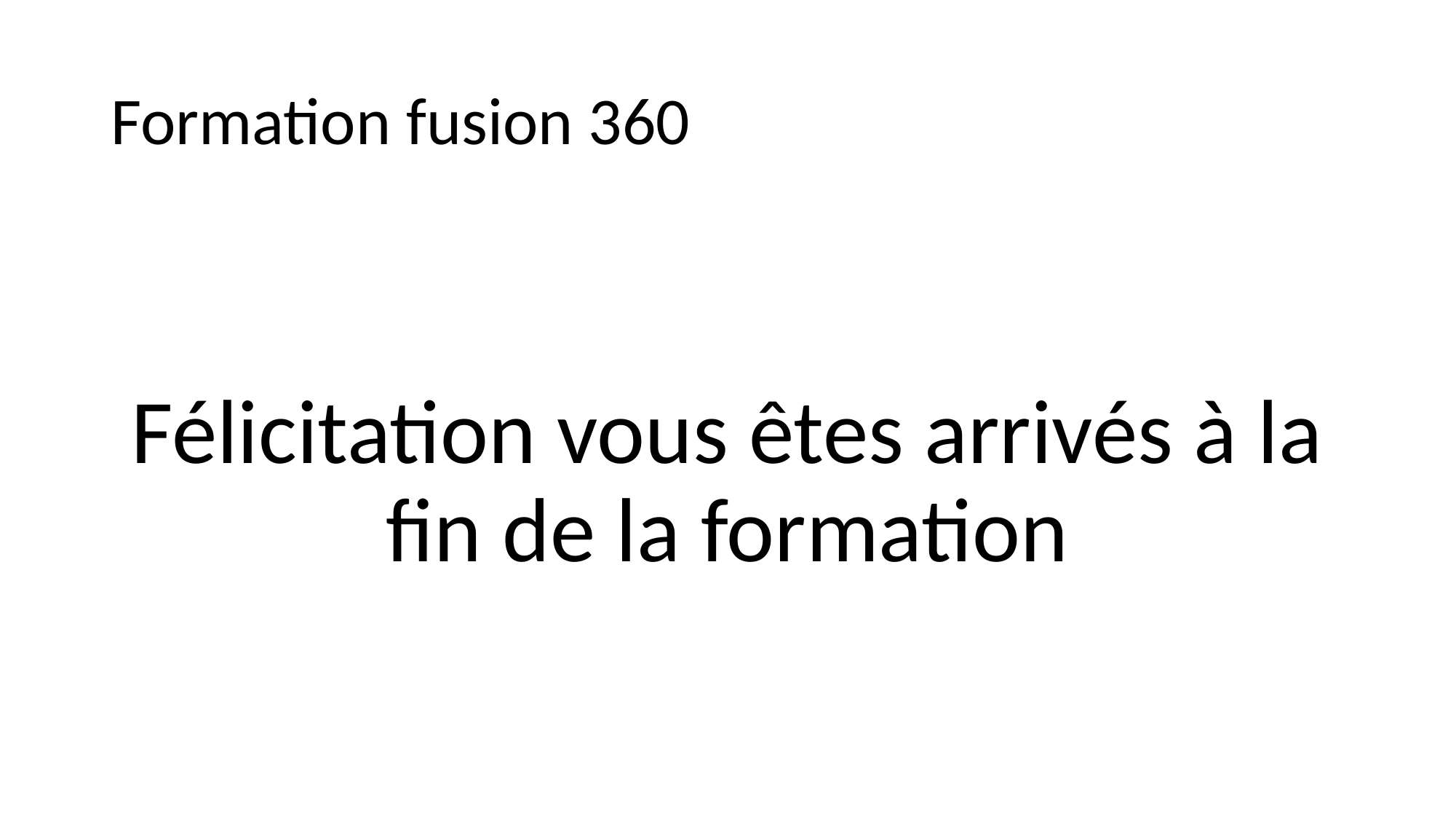

# Formation fusion 360
Félicitation vous êtes arrivés à la fin de la formation